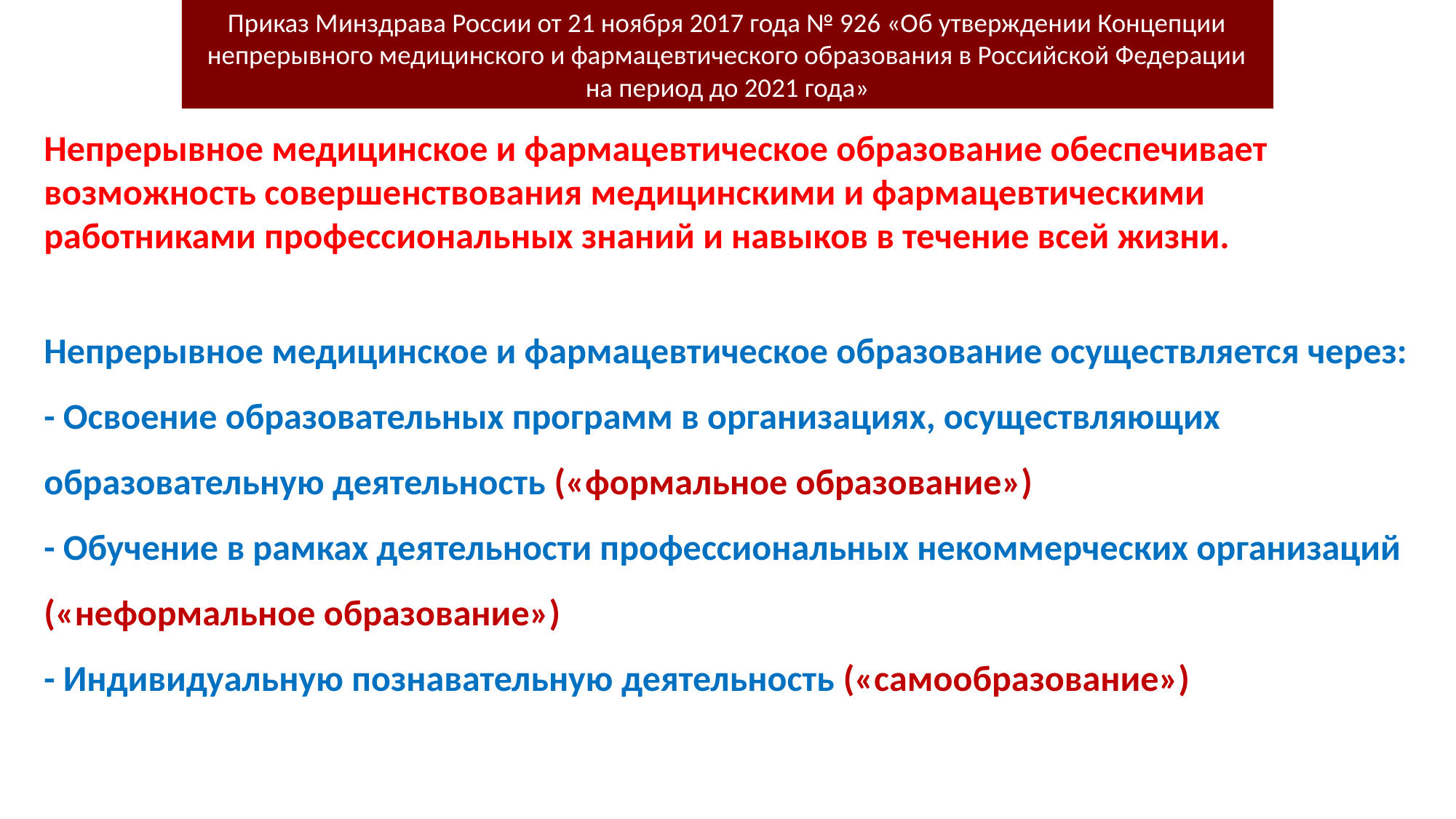

Приказ Минздрава России от 21 ноября 2017 года № 926 «Об утверждении Концепции непрерывного медицинского и фармацевтического образования в Российской Федерации на период до 2021 года»

Непрерывное медицинское и фармацевтическое образование обеспечивает возможность совершенствования медицинскими и фармацевтическими работниками профессиональных знаний и навыков в течение всей жизни.
Непрерывное медицинское и фармацевтическое образование осуществляется через:
- Освоение образовательных программ в организациях, осуществляющих образовательную деятельность («формальное образование»)
- Обучение в рамках деятельности профессиональных некоммерческих организаций («неформальное образование»)
- Индивидуальную познавательную деятельность («самообразование»)